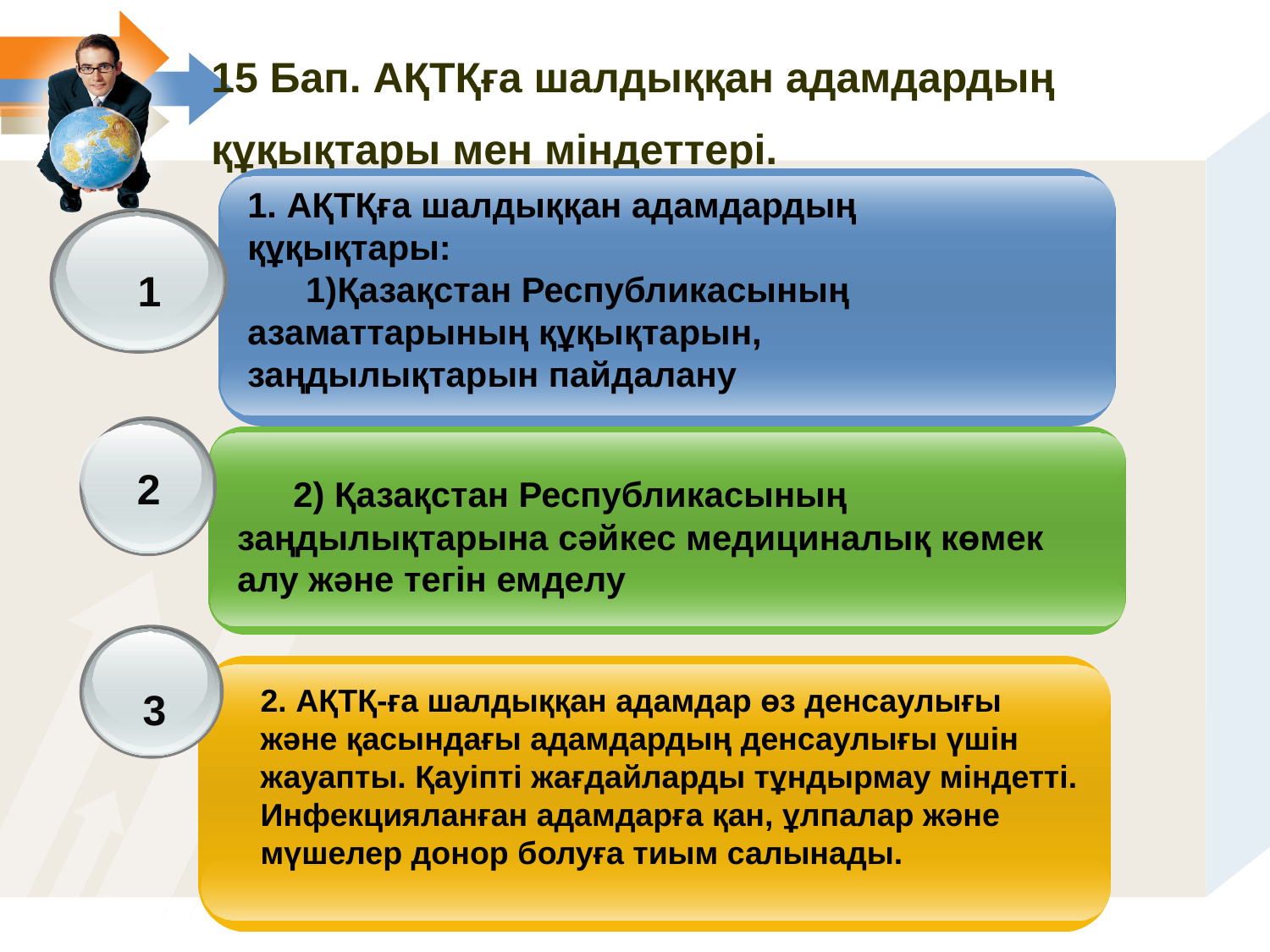

# 15 Бап. АҚТҚға шалдыққан адамдардың құқықтары мен міндеттері.

1. АҚТҚға шалдыққан адамдардың құқықтары:
      1)Қазақстан Республикасының азаматтарының құқықтарын, заңдылықтарын пайдалану

1

2
      2) Қазақстан Республикасының заңдылықтарына сәйкес медициналық көмек алу және тегін емделу

3

2. АҚТҚ-ға шалдыққан адамдар өз денсаулығы және қасындағы адамдардың денсаулығы үшін жауапты. Қауіпті жағдайларды тұндырмау міндетті. Инфекцияланған адамдарға қан, ұлпалар және мүшелер донор болуға тиым салынады.